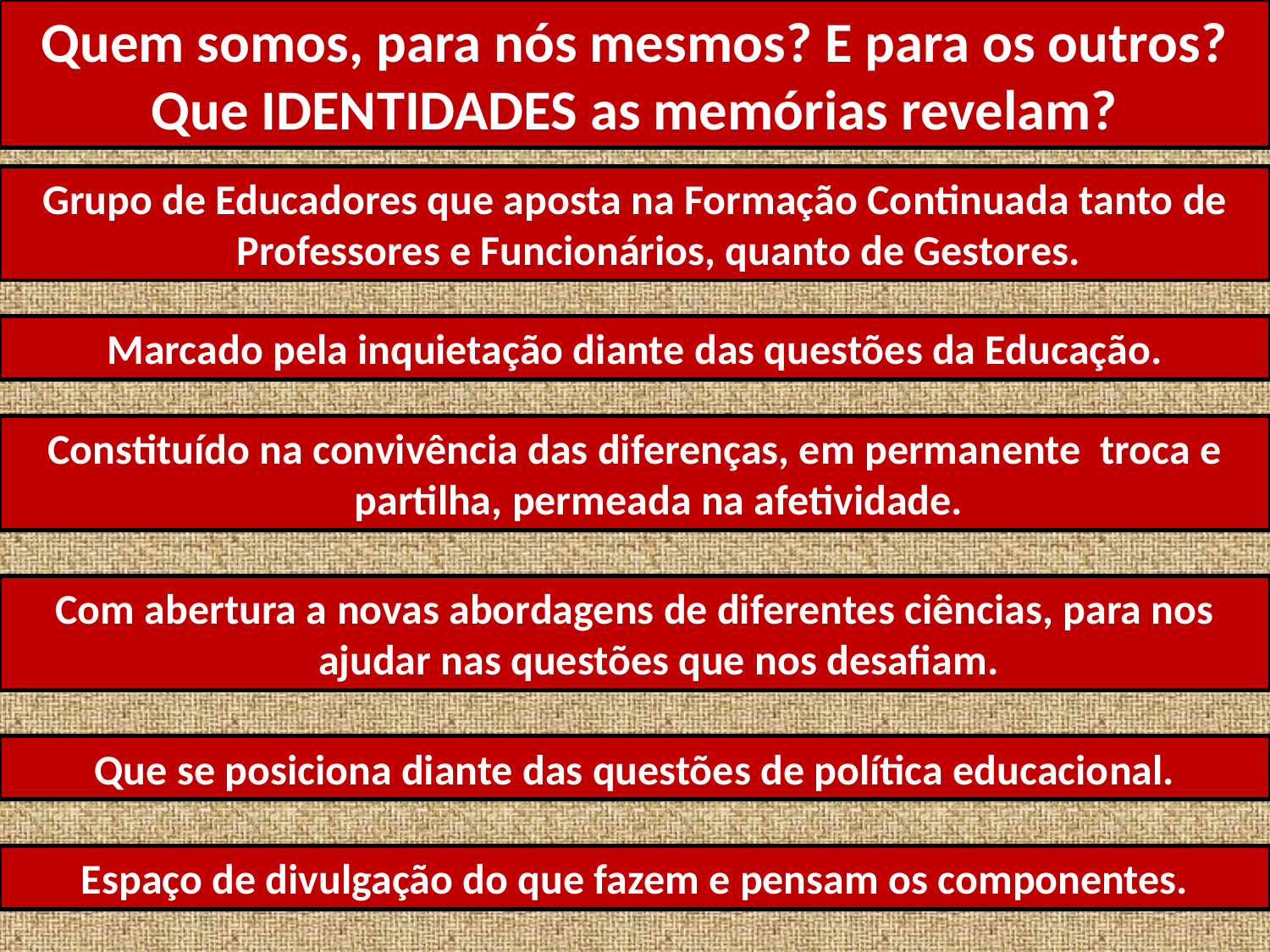

Quem somos, para nós mesmos? E para os outros?
Que IDENTIDADES as memórias revelam?
Grupo de Educadores que aposta na Formação Continuada tanto de Professores e Funcionários, quanto de Gestores.
Marcado pela inquietação diante das questões da Educação.
Constituído na convivência das diferenças, em permanente  troca e partilha, permeada na afetividade.
Com abertura a novas abordagens de diferentes ciências, para nos ajudar nas questões que nos desafiam.
Que se posiciona diante das questões de política educacional.
Espaço de divulgação do que fazem e pensam os componentes.